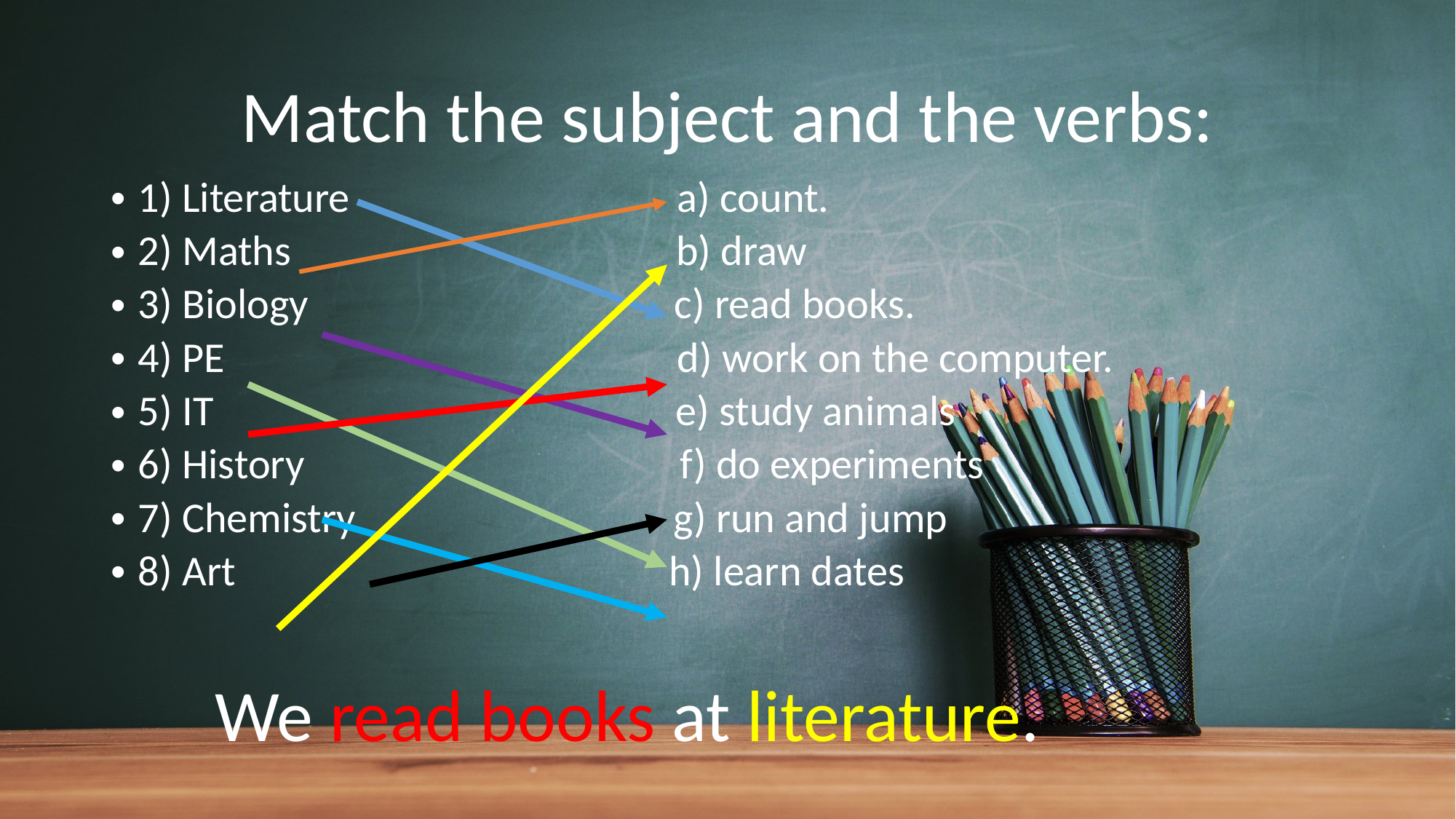

# Match the subject and the verbs:
1) Literature                                  a) count.
2) Maths                                        b) draw
3) Biology                                      c) read books.
4) PE                                               d) work on the computer.
5) IT                                                e) study animals
6) History                                       f) do experiments
7) Chemistry                                 g) run and jump
8) Art                                             h) learn dates
We read books at literature.